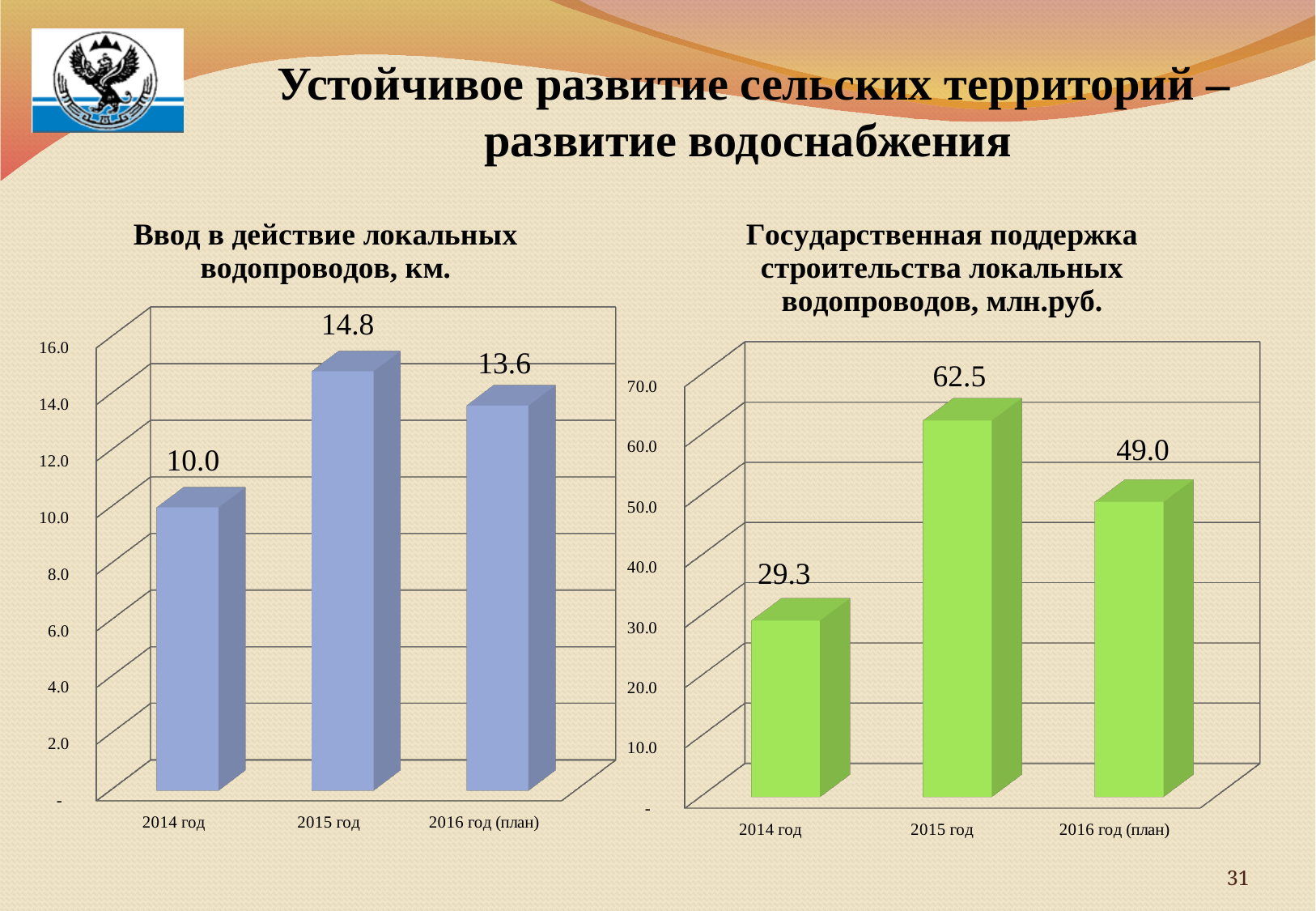

# Устойчивое развитие сельских территорий – развитие водоснабжения

[unsupported chart]

[unsupported chart]

31